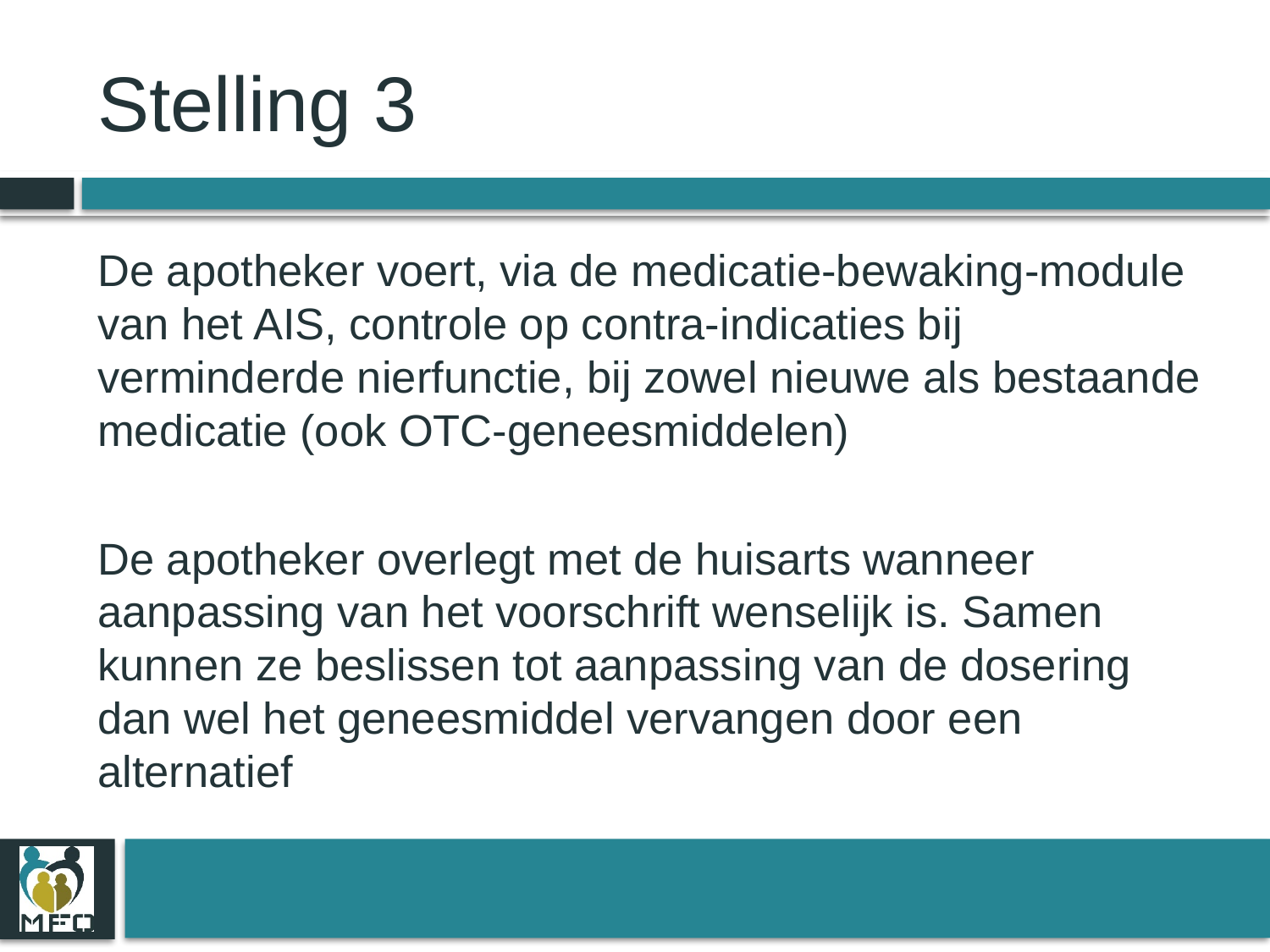

# Stelling 3
De apotheker voert, via de medicatie-bewaking-module van het AIS, controle op contra-indicaties bij verminderde nierfunctie, bij zowel nieuwe als bestaande medicatie (ook OTC-geneesmiddelen)

De apotheker overlegt met de huisarts wanneer aanpassing van het voorschrift wenselijk is. Samen kunnen ze beslissen tot aanpassing van de dosering dan wel het geneesmiddel vervangen door een alternatief